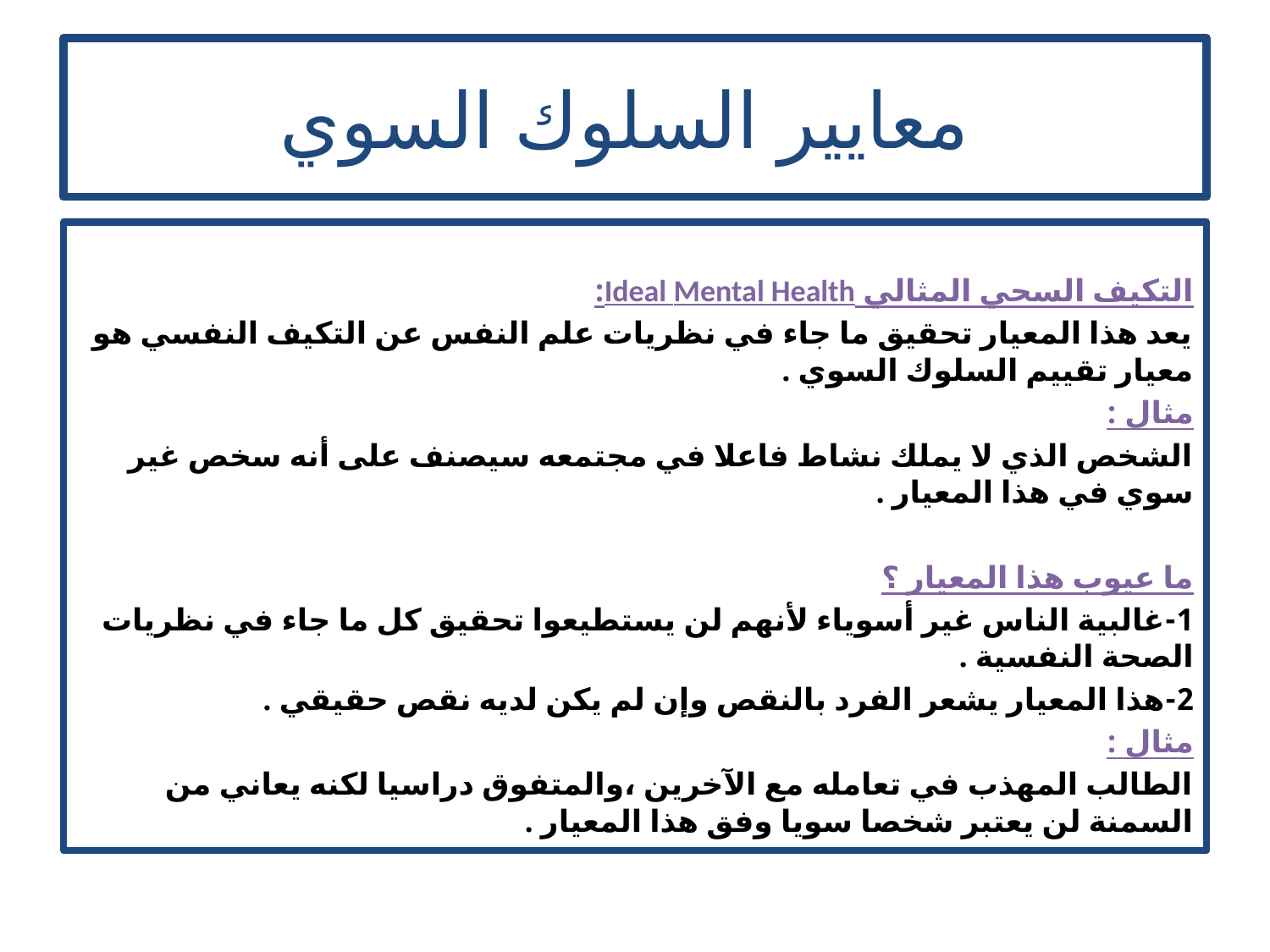

# معايير السلوك السوي

التكيف السحي المثالي Ideal Mental Health:
يعد هذا المعيار تحقيق ما جاء في نظريات علم النفس عن التكيف النفسي هو معيار تقييم السلوك السوي .
مثال :
الشخص الذي لا يملك نشاط فاعلا في مجتمعه سيصنف على أنه سخص غير سوي في هذا المعيار .

ما عيوب هذا المعيار ؟
1-غالبية الناس غير أسوياء لأنهم لن يستطيعوا تحقيق كل ما جاء في نظريات الصحة النفسية .
2-هذا المعيار يشعر الفرد بالنقص وإن لم يكن لديه نقص حقيقي .
مثال :
الطالب المهذب في تعامله مع الآخرين ،والمتفوق دراسيا لكنه يعاني من السمنة لن يعتبر شخصا سويا وفق هذا المعيار .